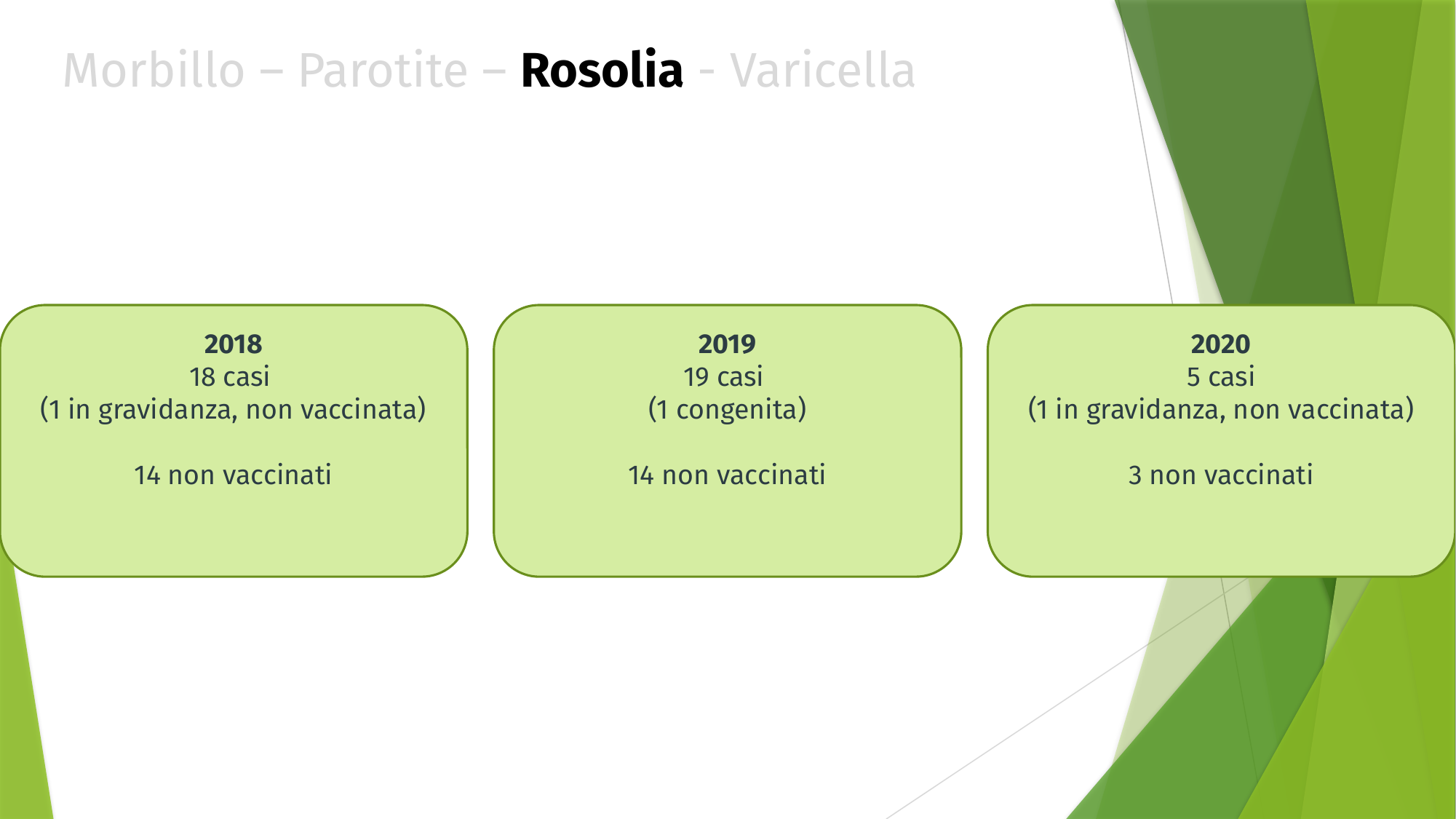

Morbillo – Parotite – Rosolia - Varicella
2018
18 casi
(1 in gravidanza, non vaccinata)

14 non vaccinati

2019
19 casi
(1 congenita)

14 non vaccinati

2020
5 casi
(1 in gravidanza, non vaccinata)

3 non vaccinati